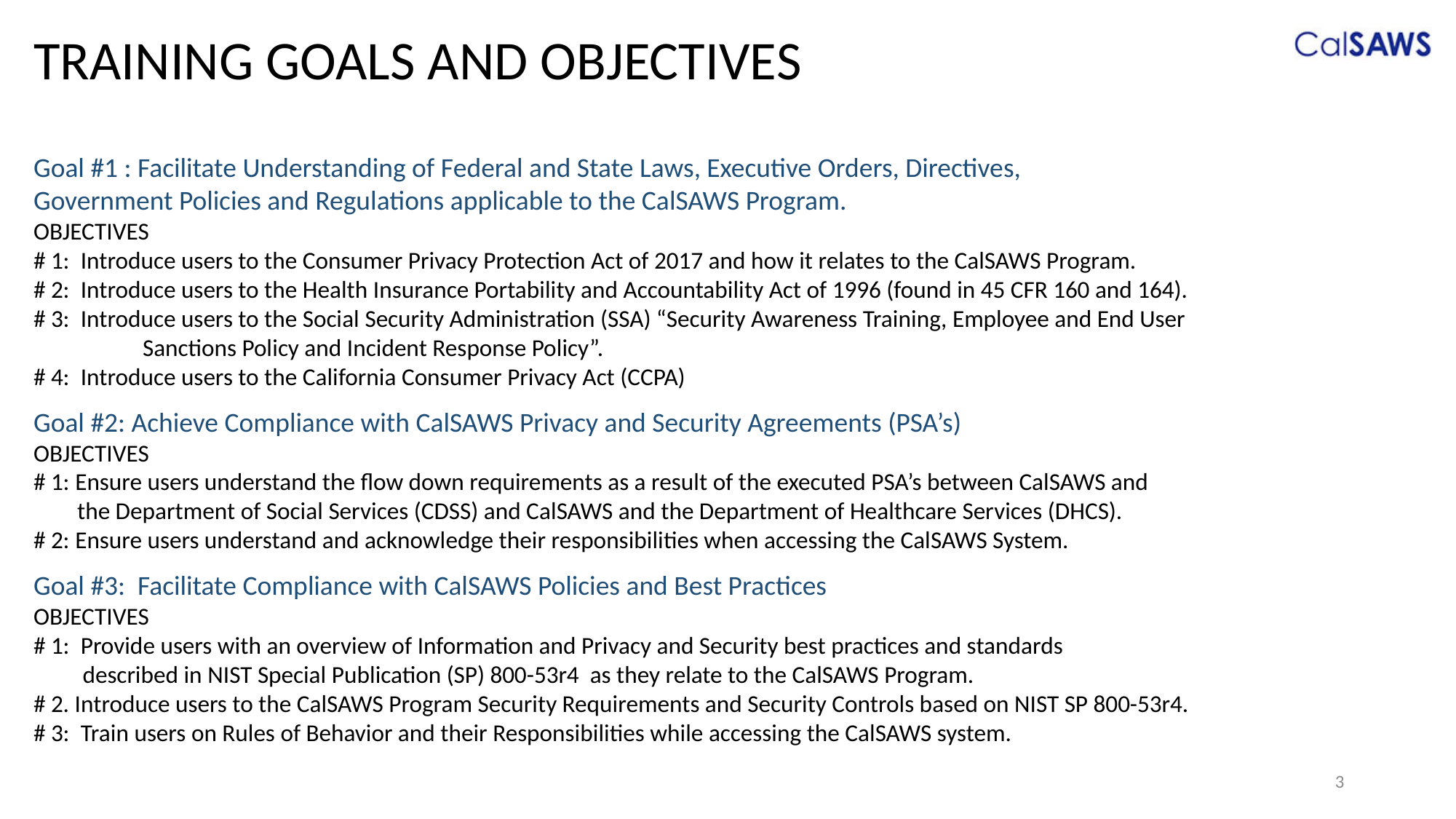

# TRAINING GOALS AND OBJECTIVES
Goal #1 : Facilitate Understanding of Federal and State Laws, Executive Orders, Directives,
Government Policies and Regulations applicable to the CalSAWS Program.
OBJECTIVES
# 1:  Introduce users to the Consumer Privacy Protection Act of 2017 and how it relates to the CalSAWS Program.
# 2:  Introduce users to the Health Insurance Portability and Accountability Act of 1996 (found in 45 CFR 160 and 164). # 3:  Introduce users to the Social Security Administration (SSA) “Security Awareness Training, Employee and End User Sanctions Policy and Incident Response Policy”. # 4:  Introduce users to the California Consumer Privacy Act (CCPA)

Goal #2: Achieve Compliance with CalSAWS Privacy and Security Agreements (PSA’s)
OBJECTIVES
# 1: Ensure users understand the flow down requirements as a result of the executed PSA’s between CalSAWS and
        the Department of Social Services (CDSS) and CalSAWS and the Department of Healthcare Services (DHCS).
# 2: Ensure users understand and acknowledge their responsibilities when accessing the CalSAWS System.

Goal #3:  Facilitate Compliance with CalSAWS Policies and Best Practices
OBJECTIVES
# 1:  Provide users with an overview of Information and Privacy and Security best practices and standards
         described in NIST Special Publication (SP) 800-53r4  as they relate to the CalSAWS Program.
# 2. Introduce users to the CalSAWS Program Security Requirements and Security Controls based on NIST SP 800-53r4.
# 3:  Train users on Rules of Behavior and their Responsibilities while accessing the CalSAWS system.
3